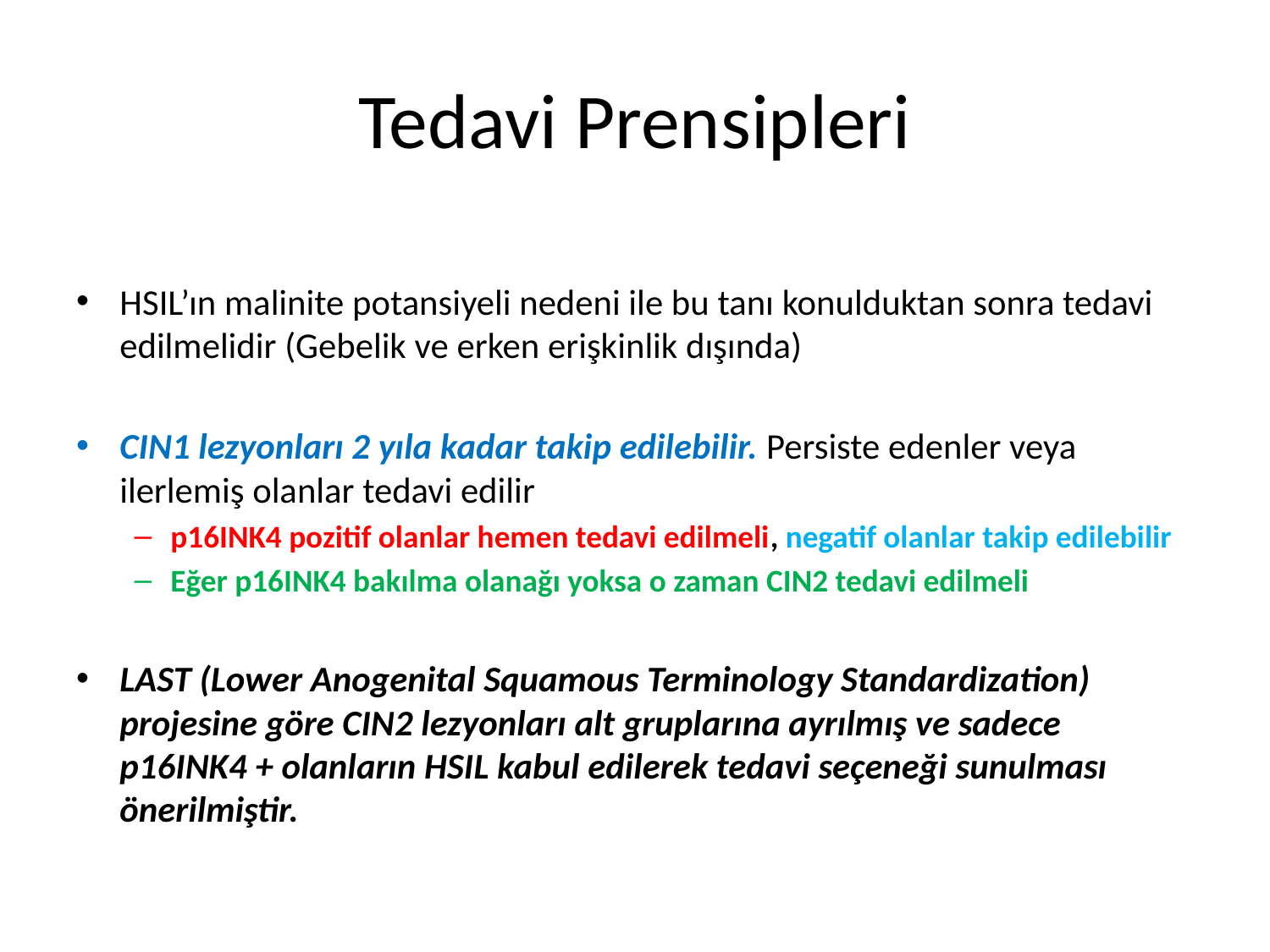

# Tedavi Prensipleri

HSIL’ın malinite potansiyeli nedeni ile bu tanı konulduktan sonra tedavi edilmelidir (Gebelik ve erken erişkinlik dışında)

CIN1 lezyonları 2 yıla kadar takip edilebilir. Persiste edenler veya ilerlemiş olanlar tedavi edilir
p16INK4 pozitif olanlar hemen tedavi edilmeli, negatif olanlar takip edilebilir
Eğer p16INK4 bakılma olanağı yoksa o zaman CIN2 tedavi edilmeli

LAST (Lower Anogenital Squamous Terminology Standardization) projesine göre CIN2 lezyonları alt gruplarına ayrılmış ve sadece p16INK4 + olanların HSIL kabul edilerek tedavi seçeneği sunulması önerilmiştir.